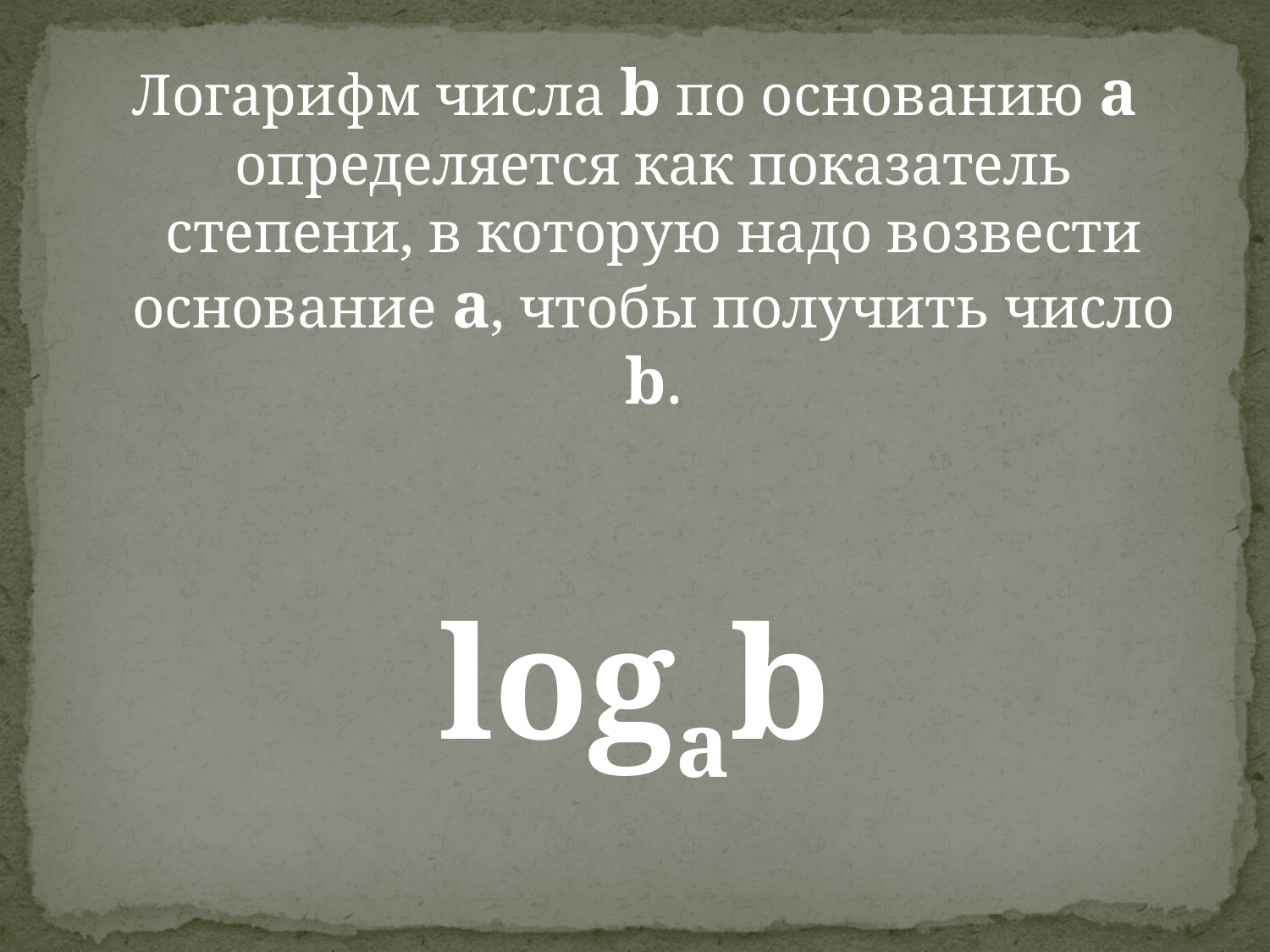

Логарифм числа b по основанию a определяется как показатель степени, в которую надо возвести основание a, чтобы получить число b.

logab